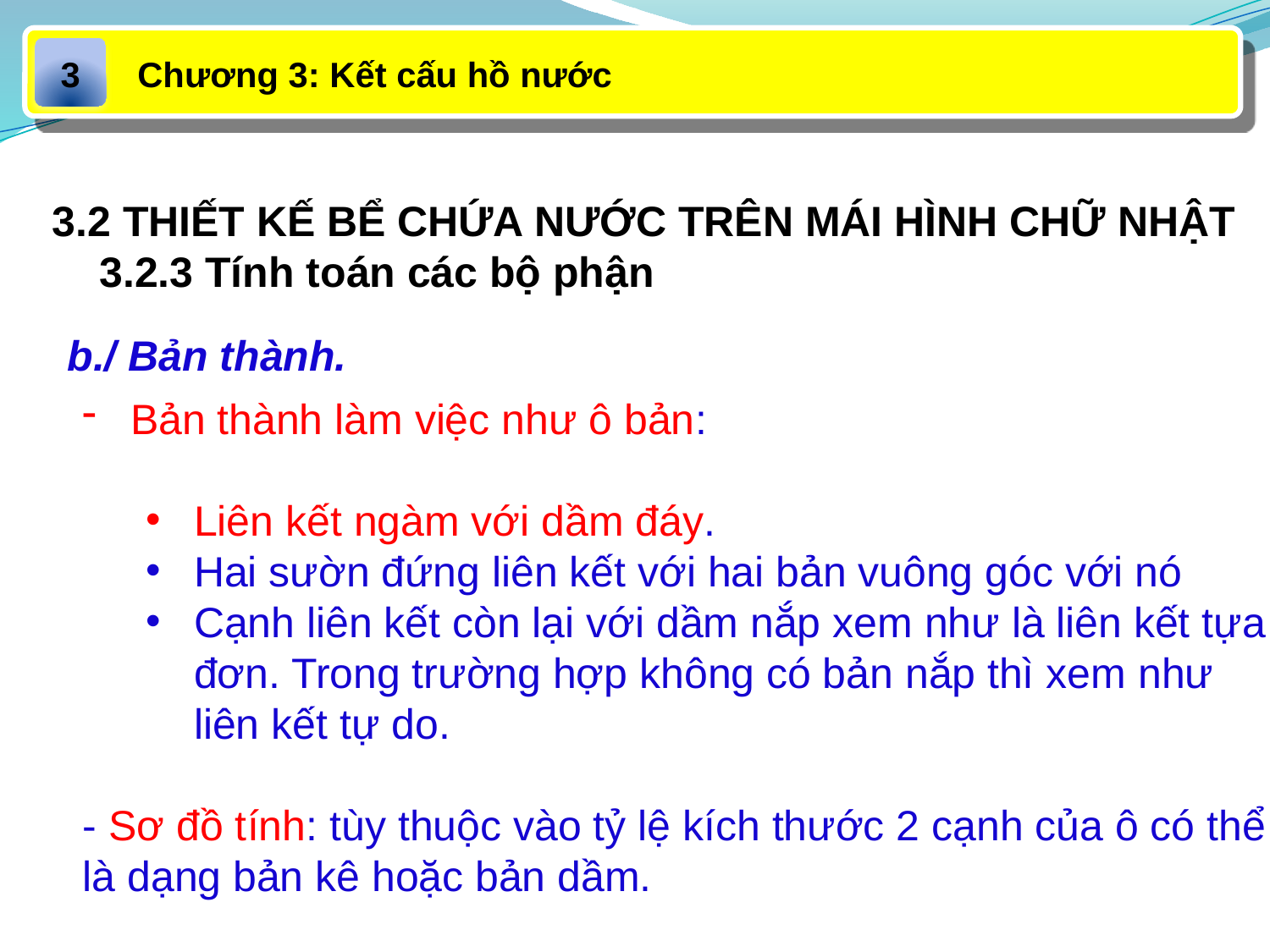

Chương 3: Kết cấu hồ nước
3

3.2 THIẾT KẾ BỂ CHỨA NƯỚC TRÊN MÁI HÌNH CHỮ NHẬT
    3.2.3 Tính toán các bộ phận
b./ Bản thành.
Bản thành làm việc như ô bản:

Liên kết ngàm với dầm đáy.
Hai sườn đứng liên kết với hai bản vuông góc với nó
Cạnh liên kết còn lại với dầm nắp xem như là liên kết tựa đơn. Trong trường hợp không có bản nắp thì xem như liên kết tự do.

- Sơ đồ tính: tùy thuộc vào tỷ lệ kích thước 2 cạnh của ô có thể là dạng bản kê hoặc bản dầm.